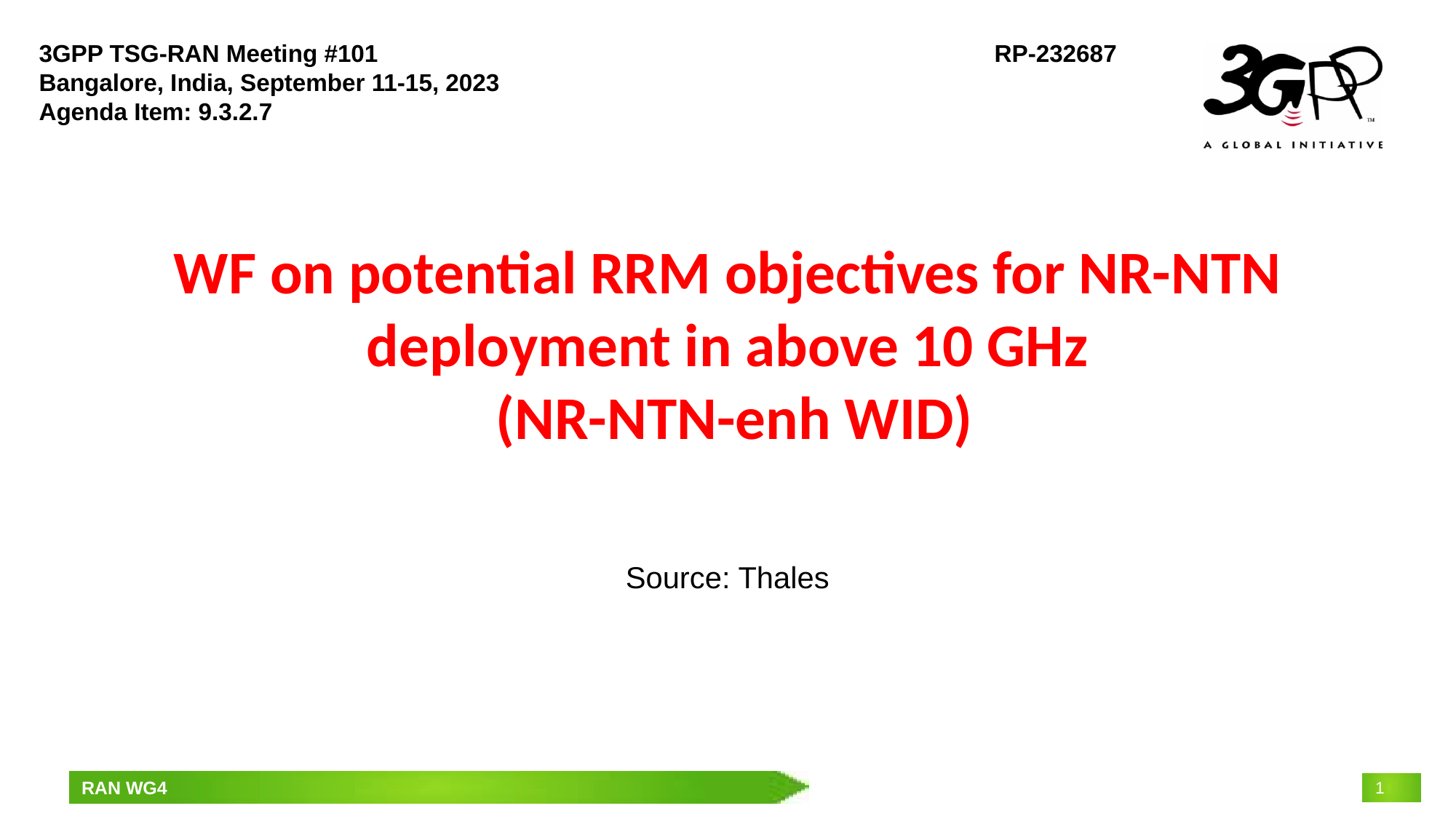

3GPP TSG-RAN Meeting #101
Bangalore, India, September 11-15, 2023
Agenda Item: 9.3.2.7
RP-232687
# WF on potential RRM objectives for NR-NTN deployment in above 10 GHz (NR-NTN-enh WID)
Source: Thales